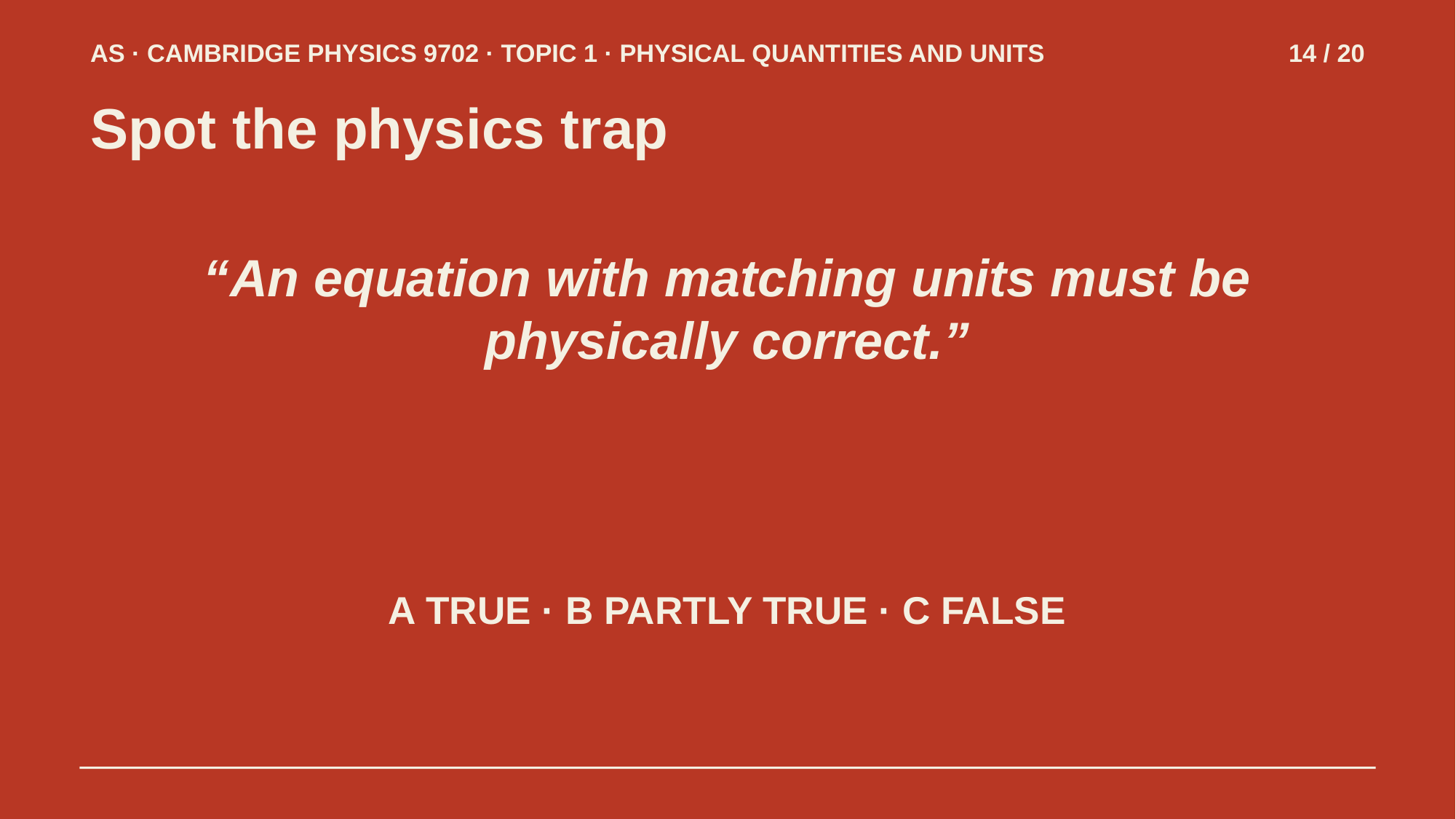

AS · CAMBRIDGE PHYSICS 9702 · TOPIC 1 · PHYSICAL QUANTITIES AND UNITS
14 / 20
Spot the physics trap
“An equation with matching units must be physically correct.”
A TRUE · B PARTLY TRUE · C FALSE